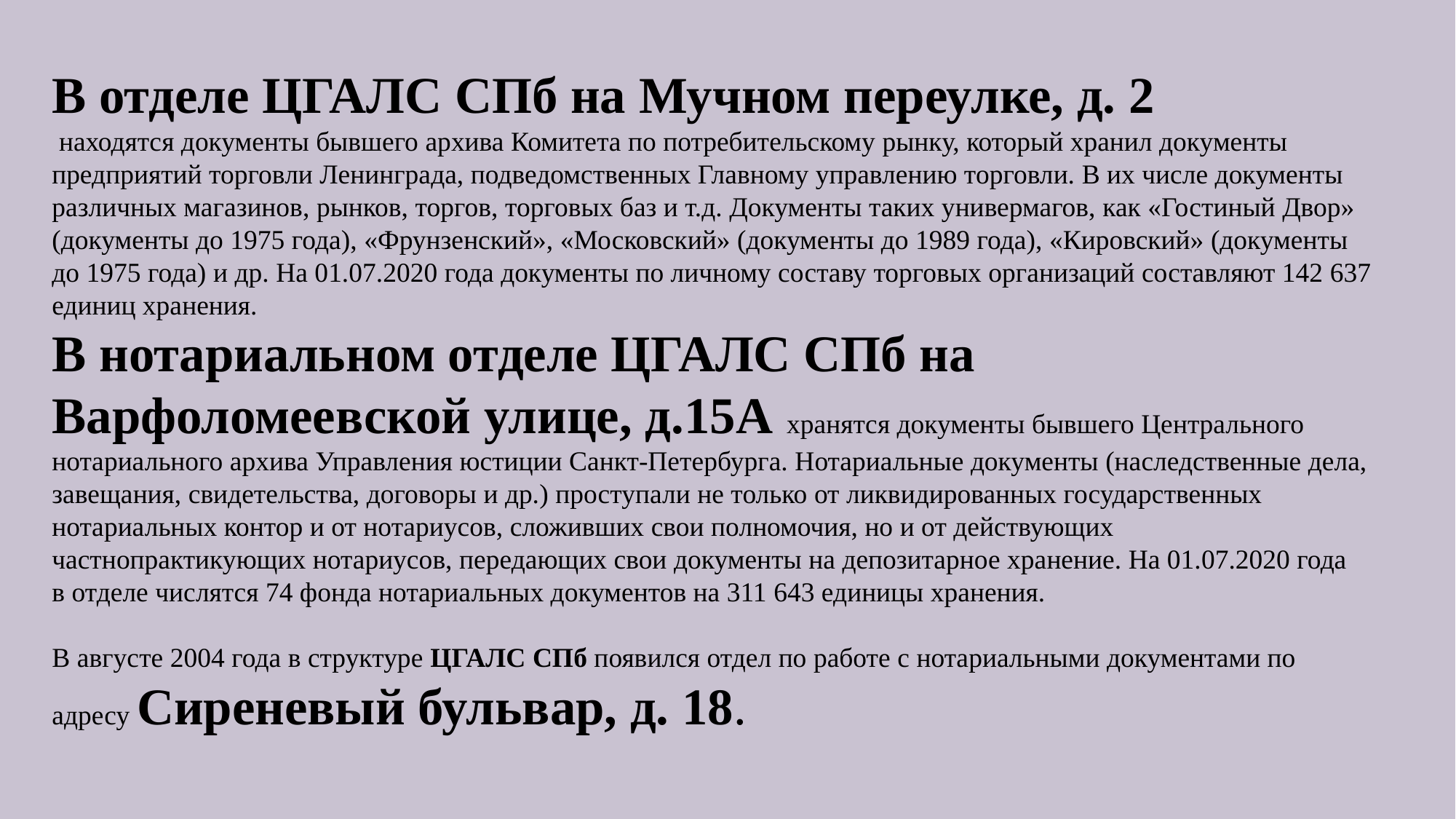

В отделе ЦГАЛС СПб на Мучном переулке, д. 2
 находятся документы бывшего архива Комитета по потребительскому рынку, который хранил документы предприятий торговли Ленинграда, подведомственных Главному управлению торговли. В их числе документы различных магазинов, рынков, торгов, торговых баз и т.д. Документы таких универмагов, как «Гостиный Двор» (документы до 1975 года), «Фрунзенский», «Московский» (документы до 1989 года), «Кировский» (документы до 1975 года) и др. На 01.07.2020 года документы по личному составу торговых организаций составляют 142 637 единиц хранения.
В нотариальном отделе ЦГАЛС СПб на Варфоломеевской улице, д.15А хранятся документы бывшего Центрального нотариального архива Управления юстиции Санкт-Петербурга. Нотариальные документы (наследственные дела, завещания, свидетельства, договоры и др.) проступали не только от ликвидированных государственных нотариальных контор и от нотариусов, сложивших свои полномочия, но и от действующих частнопрактикующих нотариусов, передающих свои документы на депозитарное хранение. На 01.07.2020 года в отделе числятся 74 фонда нотариальных документов на 311 643 единицы хранения.

В августе 2004 года в структуре ЦГАЛС СПб появился отдел по работе с нотариальными документами по адресу Сиреневый бульвар, д. 18.